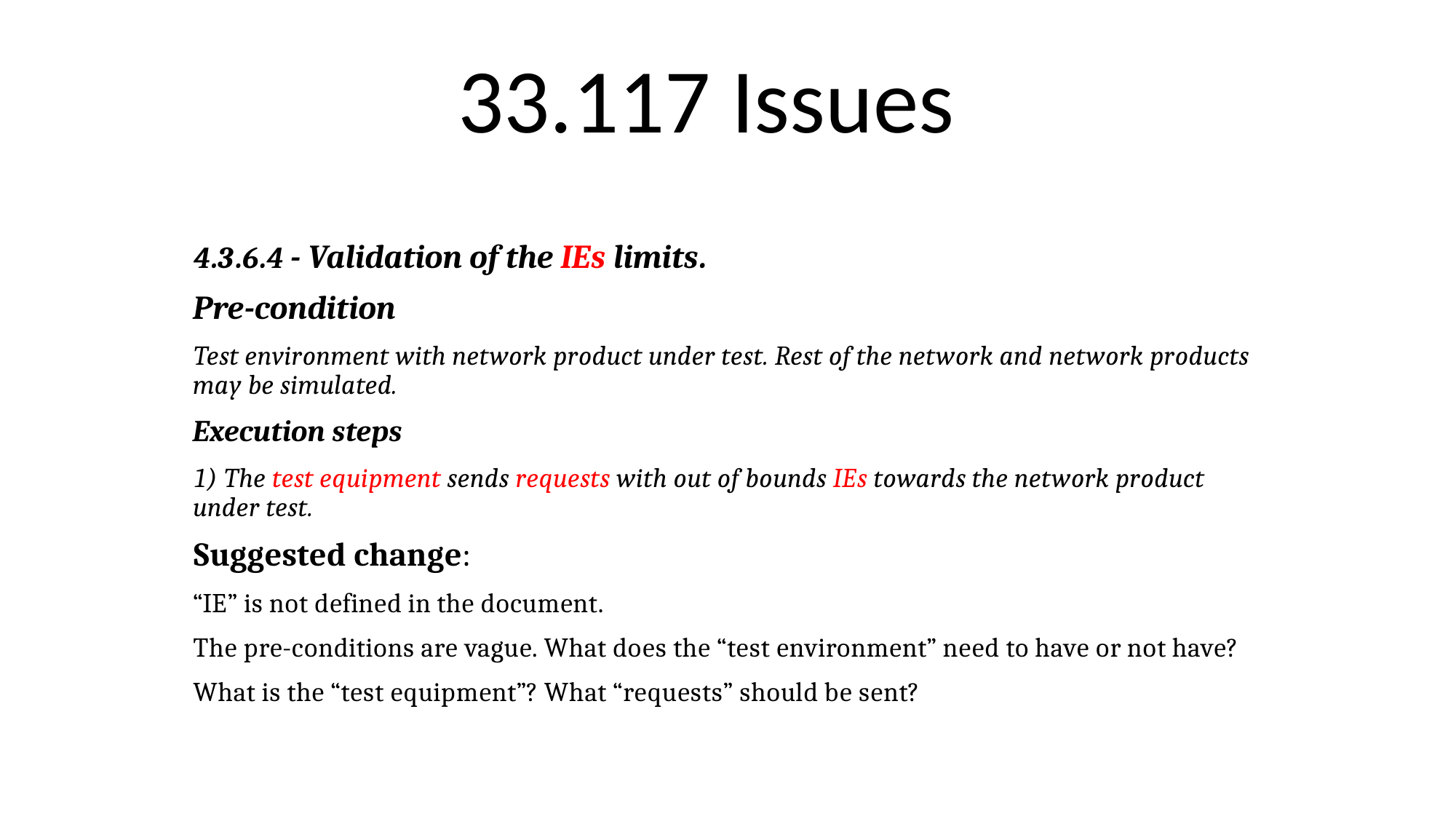

# 33.117 Issues
4.3.6.4 - Validation of the IEs limits.
Pre-condition
Test environment with network product under test. Rest of the network and network products may be simulated.
Execution steps
1) The test equipment sends requests with out of bounds IEs towards the network product under test.
Suggested change:
“IE” is not defined in the document.
The pre-conditions are vague. What does the “test environment” need to have or not have?
What is the “test equipment”? What “requests” should be sent?